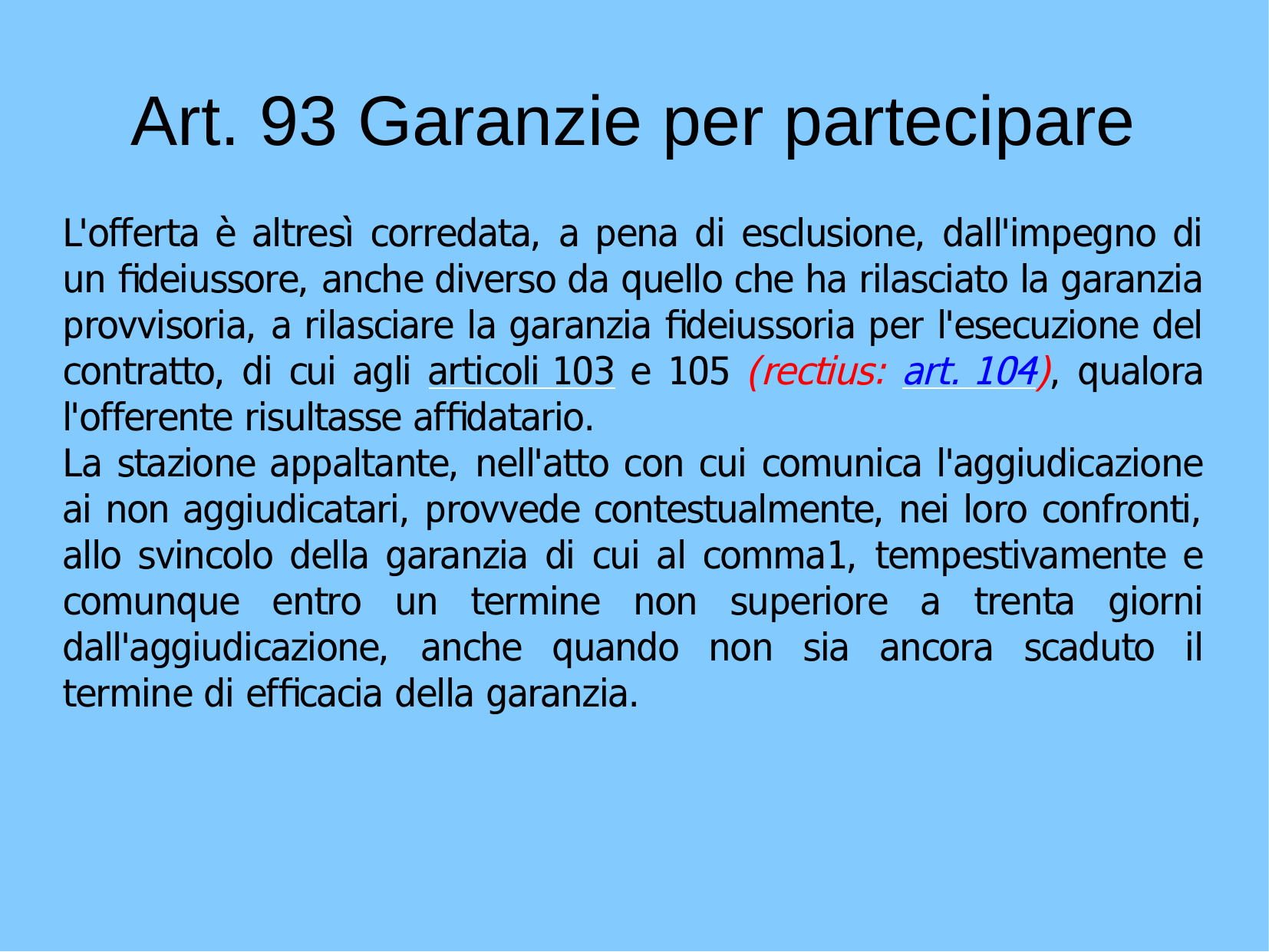

Art. 93 Garanzie per partecipare
L'offerta è altresì corredata, a pena di esclusione, dall'impegno di un fideiussore, anche diverso da quello che ha rilasciato la garanzia provvisoria, a rilasciare la garanzia fideiussoria per l'esecuzione del contratto, di cui agli articoli 103 e 105 (rectius: art. 104), qualora l'offerente risultasse affidatario.
La stazione appaltante, nell'atto con cui comunica l'aggiudicazione ai non aggiudicatari, provvede contestualmente, nei loro confronti, allo svincolo della garanzia di cui al comma1, tempestivamente e comunque entro un termine non superiore a trenta giorni dall'aggiudicazione, anche quando non sia ancora scaduto il termine di efficacia della garanzia.